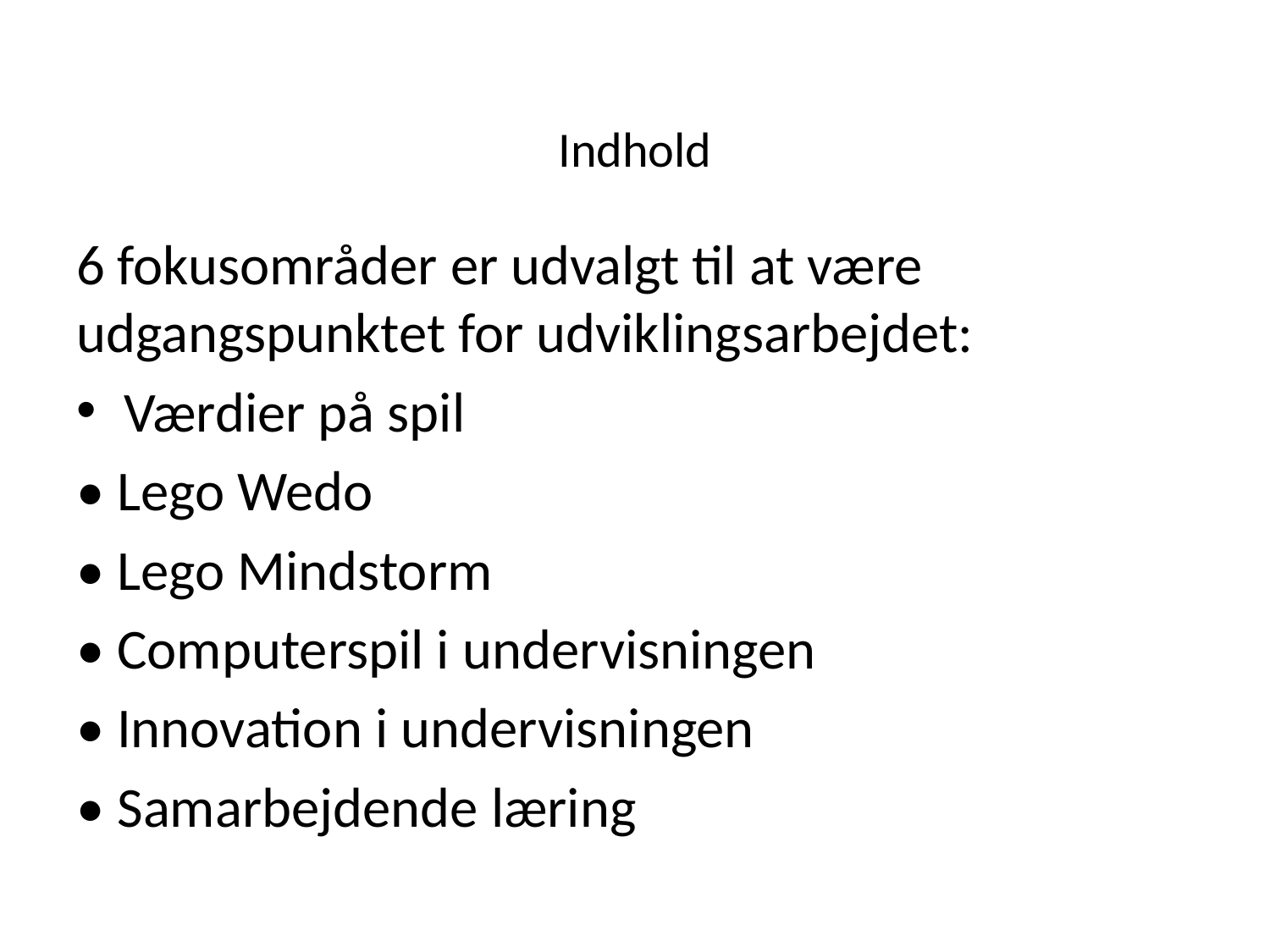

# Indhold
6 fokusområder er udvalgt til at være udgangspunktet for udviklingsarbejdet:
Værdier på spil
• Lego Wedo
• Lego Mindstorm
• Computerspil i undervisningen
• Innovation i undervisningen
• Samarbejdende læring